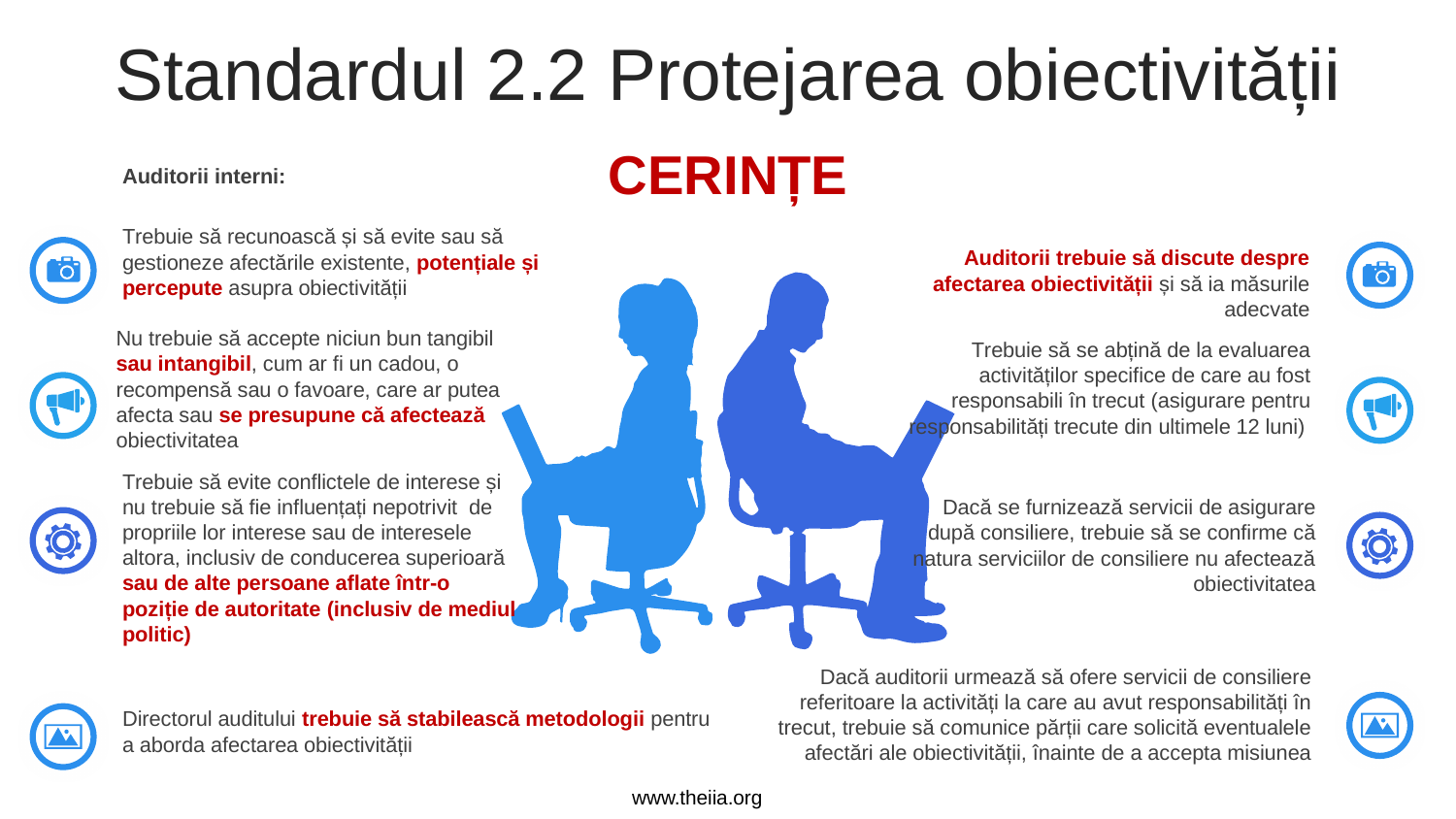

Standardul 2.2 Protejarea obiectivității
CERINȚE
Auditorii interni:
Trebuie să recunoască și să evite sau să gestioneze afectările existente, potențiale și percepute asupra obiectivității
Auditorii trebuie să discute despre afectarea obiectivității și să ia măsurile adecvate

Nu trebuie să accepte niciun bun tangibil sau intangibil, cum ar fi un cadou, o recompensă sau o favoare, care ar putea afecta sau se presupune că afectează obiectivitatea
Trebuie să se abțină de la evaluarea activităților specifice de care au fost responsabili în trecut (asigurare pentru responsabilități trecute din ultimele 12 luni)

Trebuie să evite conflictele de interese și nu trebuie să fie influențați nepotrivit  de propriile lor interese sau de interesele altora, inclusiv de conducerea superioară sau de alte persoane aflate într-o poziție de autoritate (inclusiv de mediul politic)
Dacă se furnizează servicii de asigurare după consiliere, trebuie să se confirme că natura serviciilor de consiliere nu afectează obiectivitatea

Dacă auditorii urmează să ofere servicii de consiliere referitoare la activități la care au avut responsabilități în trecut, trebuie să comunice părții care solicită eventualele afectări ale obiectivității, înainte de a accepta misiunea

Directorul auditului trebuie să stabilească metodologii pentru a aborda afectarea obiectivității

www.theiia.org